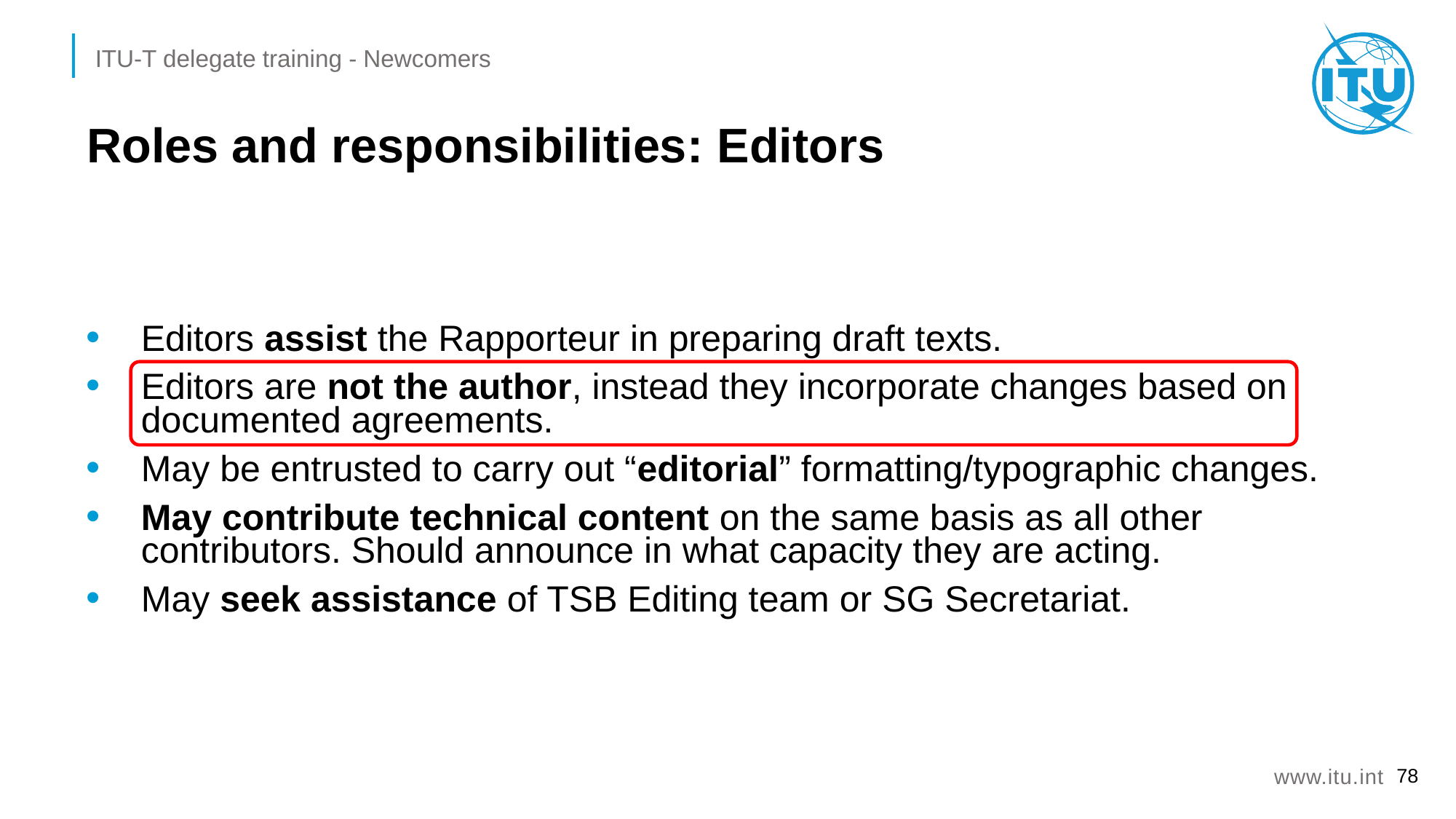

# Roles and responsibilities: Editors
Editors assist the Rapporteur in preparing draft texts.
Editors are not the author, instead they incorporate changes based on documented agreements.
May be entrusted to carry out “editorial” formatting/typographic changes.
May contribute technical content on the same basis as all other contributors. Should announce in what capacity they are acting.
May seek assistance of TSB Editing team or SG Secretariat.